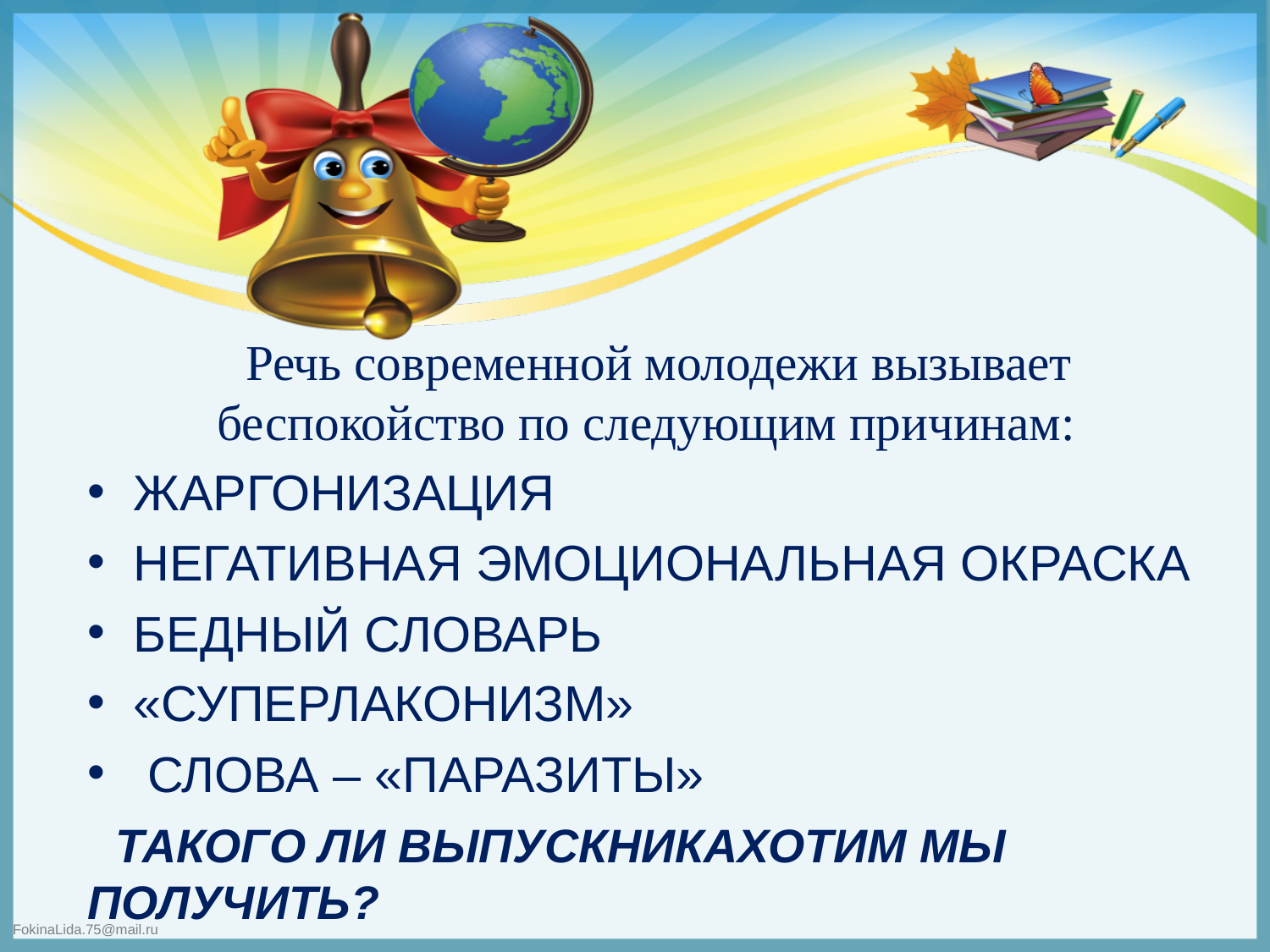

Речь современной молодежи вызывает беспокойство по следующим причинам:
ЖАРГОНИЗАЦИЯ
НЕГАТИВНАЯ ЭМОЦИОНАЛЬНАЯ ОКРАСКА
БЕДНЫЙ СЛОВАРЬ
«СУПЕРЛАКОНИЗМ»
 СЛОВА – «ПАРАЗИТЫ»
  ТАКОГО ЛИ ВЫПУСКНИКАХОТИМ МЫ ПОЛУЧИТЬ?